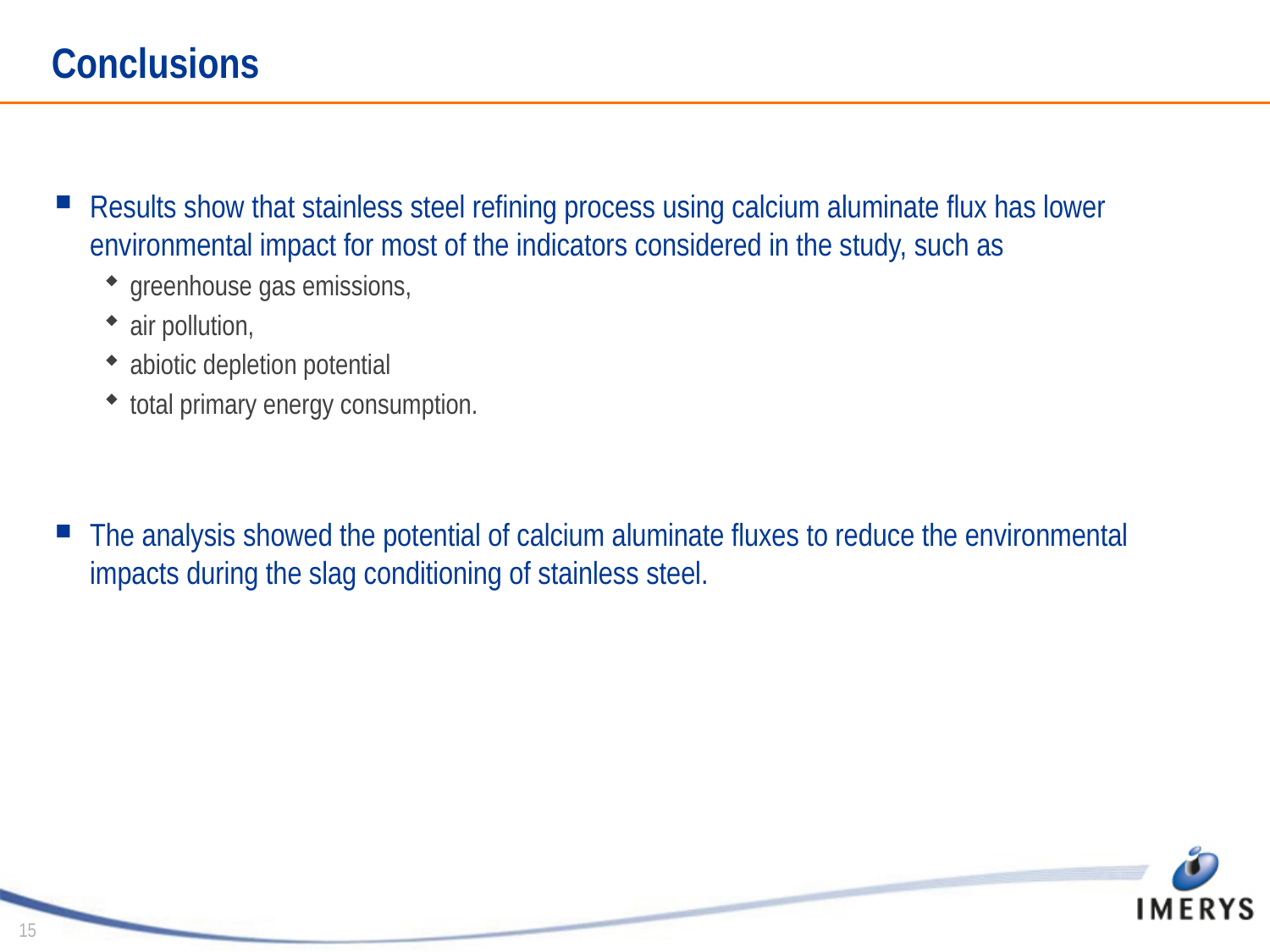

# Conclusions
Results show that stainless steel refining process using calcium aluminate flux has lower environmental impact for most of the indicators considered in the study, such as
greenhouse gas emissions,
air pollution,
abiotic depletion potential
total primary energy consumption.

The analysis showed the potential of calcium aluminate fluxes to reduce the environmental impacts during the slag conditioning of stainless steel.
15